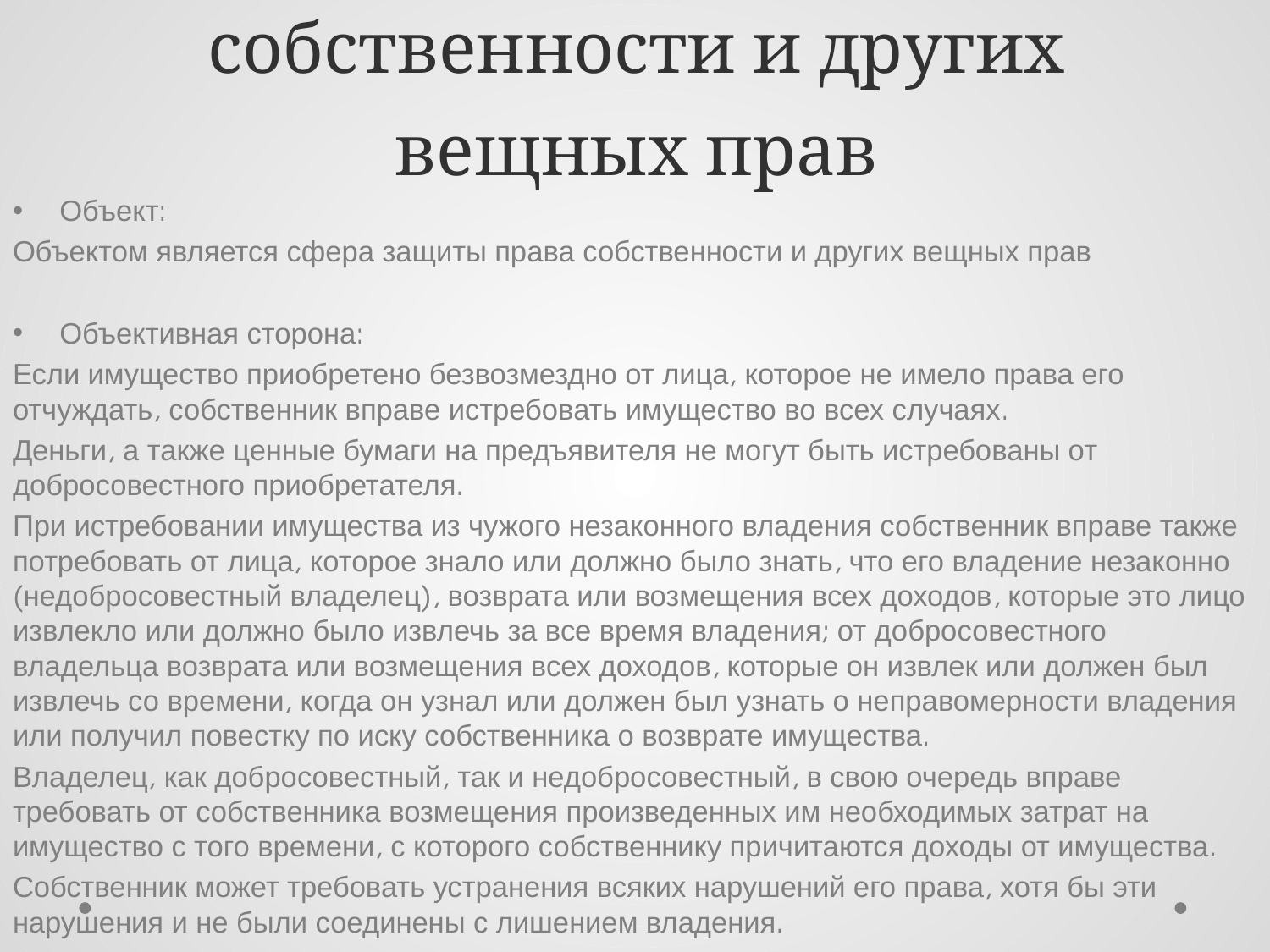

# 23.  Защита права собственности и других вещных прав
Объект:
Объектом является сфера защиты права собственности и других вещных прав

Объективная сторона:
Если имущество приобретено безвозмездно от лица, которое не имело права его отчуждать, собственник вправе истребовать имущество во всех случаях.
Деньги, а также ценные бумаги на предъявителя не могут быть истребованы от добросовестного приобретателя.
При истребовании имущества из чужого незаконного владения собственник вправе также потребовать от лица, которое знало или должно было знать, что его владение незаконно (недобросовестный владелец), возврата или возмещения всех доходов, которые это лицо извлекло или должно было извлечь за все время владения; от добросовестного владельца возврата или возмещения всех доходов, которые он извлек или должен был извлечь со времени, когда он узнал или должен был узнать о неправомерности владения или получил повестку по иску собственника о возврате имущества.
Владелец, как добросовестный, так и недобросовестный, в свою очередь вправе требовать от собственника возмещения произведенных им необходимых затрат на имущество с того времени, с которого собственнику причитаются доходы от имущества.
Собственник может требовать устранения всяких нарушений его права, хотя бы эти нарушения и не были соединены с лишением владения.